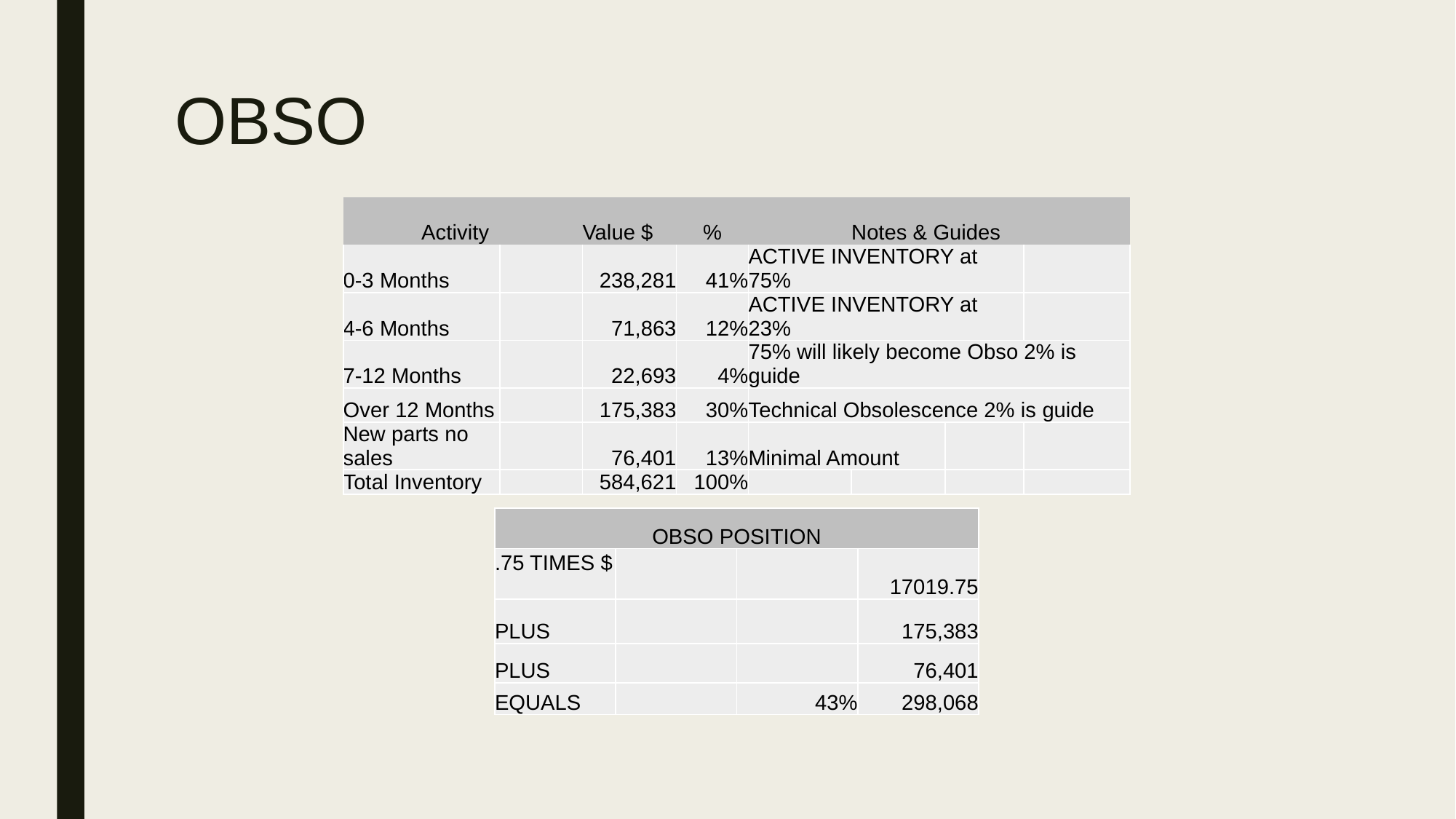

# OBSO
|  |  |  |  |  |  |  |  |  |
| --- | --- | --- | --- | --- | --- | --- | --- | --- |
|  | Activity |  | Value $ | % |  | Notes & Guides |  |  |
| 0-3 Months |  |  | 238,281 | 41% | ACTIVE INVENTORY at 75% |  |  |  |
| 4-6 Months |  |  | 71,863 | 12% | ACTIVE INVENTORY at 23% |  |  |  |
| 7-12 Months |  |  | 22,693 | 4% | 75% will likely become Obso 2% is guide |  |  |  |
| Over 12 Months |  |  | 175,383 | 30% | Technical Obsolescence 2% is guide |  |  |  |
| New parts no sales |  |  | 76,401 | 13% | Minimal Amount |  |  |  |
| Total Inventory |  |  | 584,621 | 100% |  |  |  |  |
| OBSO POSITION |  |  |  |
| --- | --- | --- | --- |
| .75 TIMES $ |  |  | 17019.75 |
| PLUS |  |  | 175,383 |
| PLUS |  |  | 76,401 |
| EQUALS |  | 43% | 298,068 |